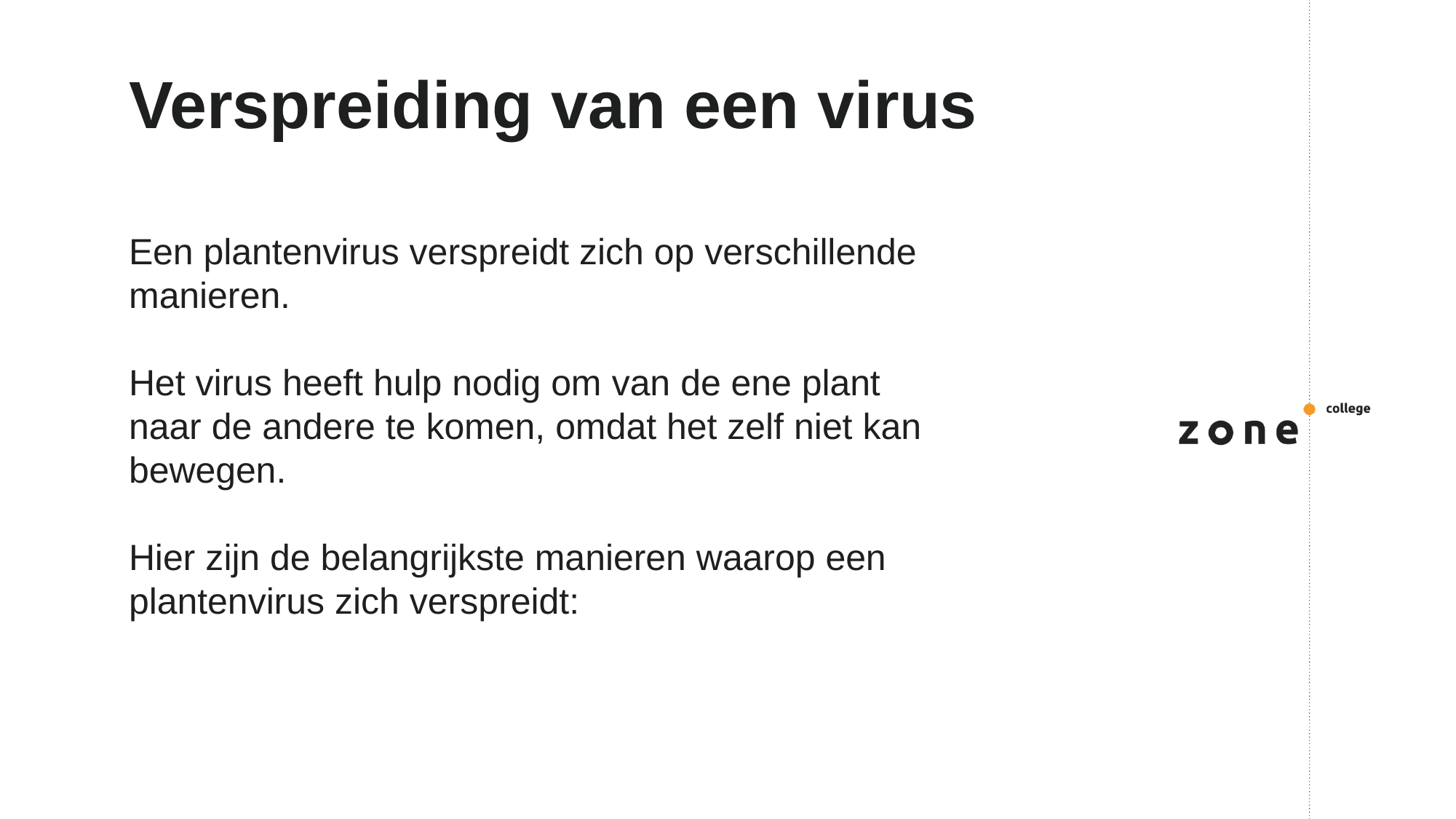

# Verspreiding van een virus
Een plantenvirus verspreidt zich op verschillende manieren.

Het virus heeft hulp nodig om van de ene plant naar de andere te komen, omdat het zelf niet kan bewegen.

Hier zijn de belangrijkste manieren waarop een plantenvirus zich verspreidt: